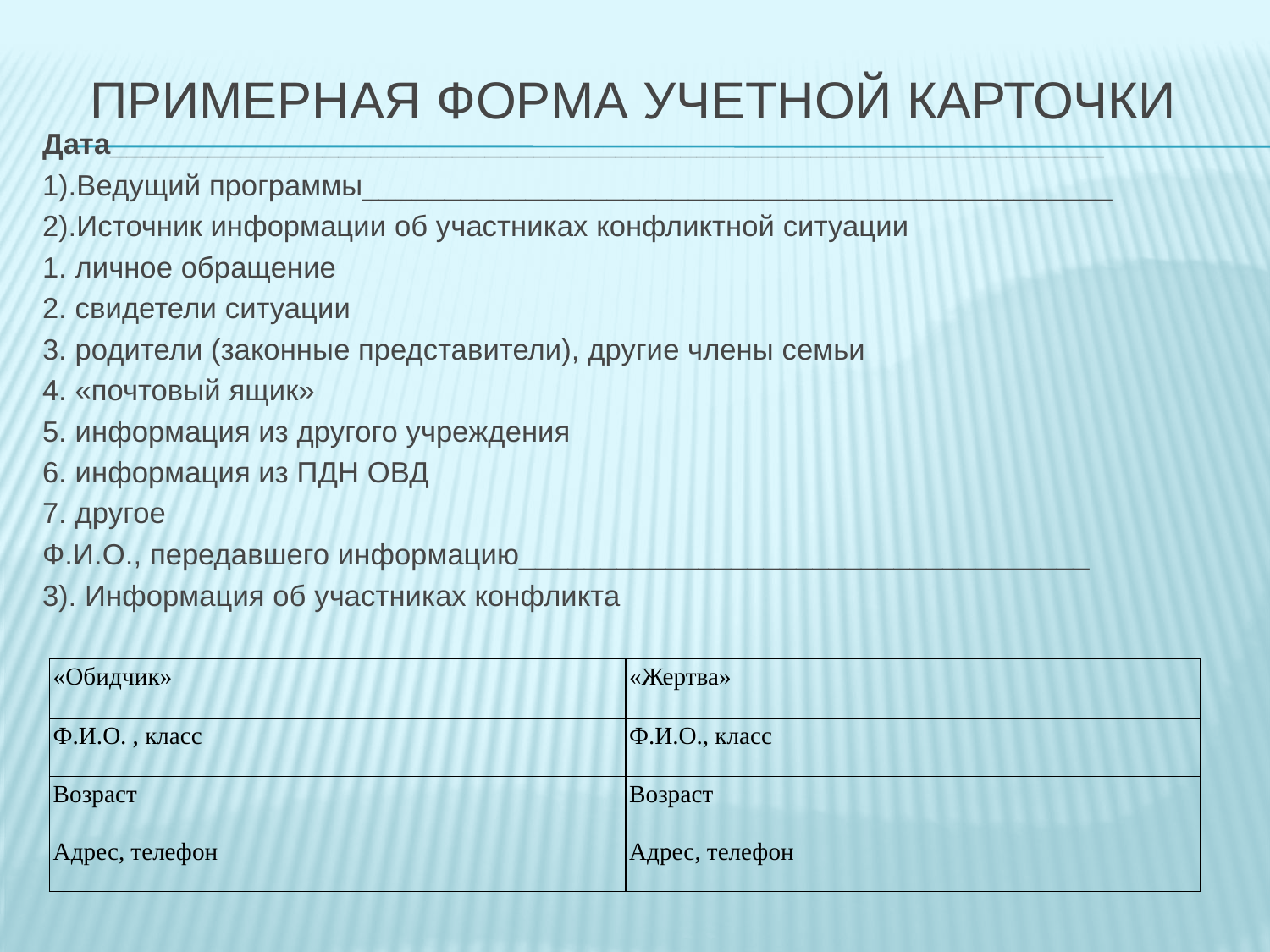

# ПРИМЕРНАЯ ФОРМА УЧЕТНОЙ КАРТОЧКИ
Дата_____________________________________________________________
1).Ведущий программы______________________________________________
2).Источник информации об участниках конфликтной ситуации
1. личное обращение
2. свидетели ситуации
3. родители (законные представители), другие члены семьи
4. «почтовый ящик»
5. информация из другого учреждения
6. информация из ПДН ОВД
7. другое
Ф.И.О., передавшего информацию___________________________________
3). Информация об участниках конфликта

| «Обидчик» | «Жертва» |
| --- | --- |
| Ф.И.О. , класс | Ф.И.О., класс |
| Возраст | Возраст |
| Адрес, телефон | Адрес, телефон |